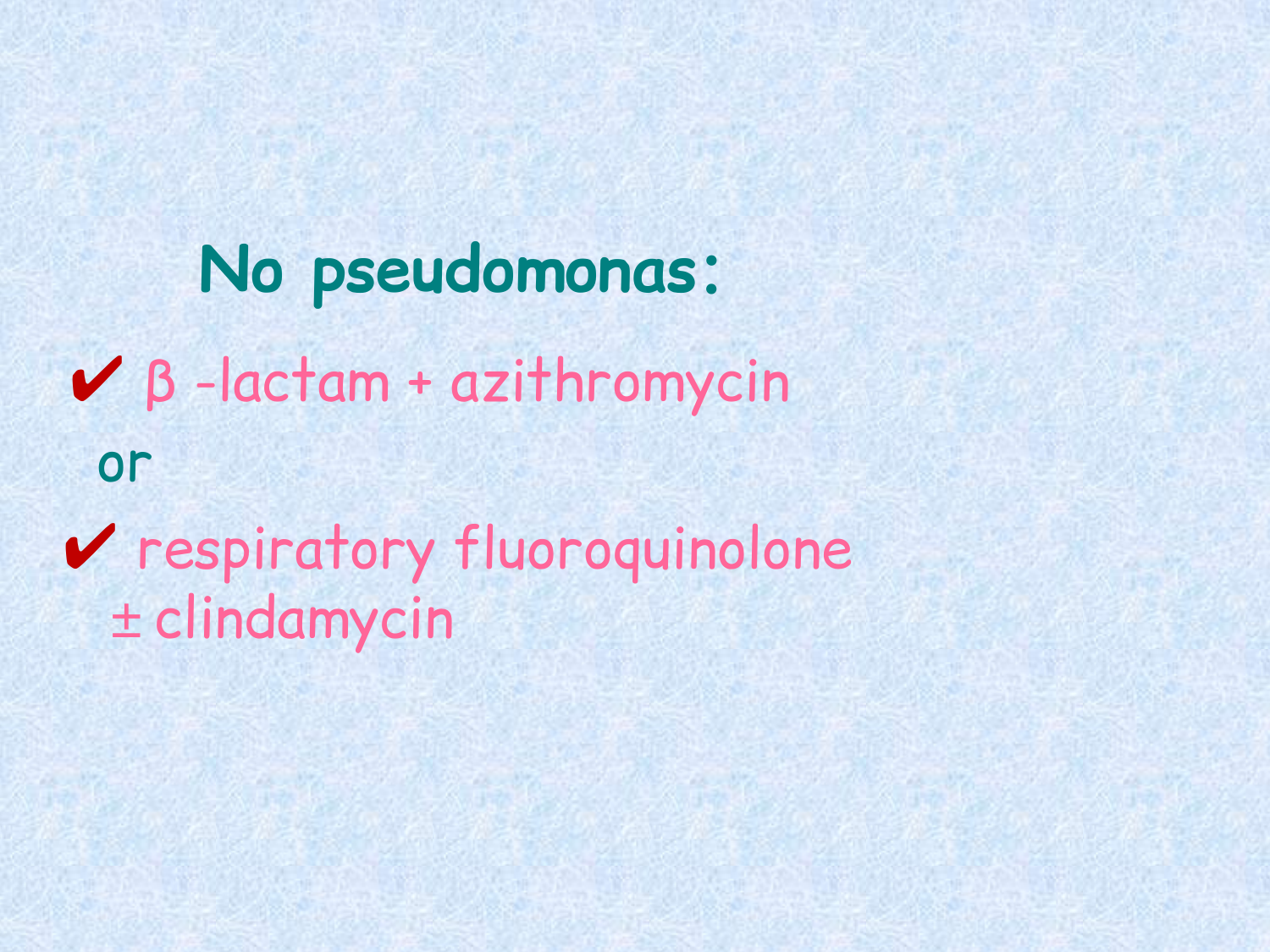

No pseudomonas:

   ✔ β -lactam + azithromycin
     or
   ✔ respiratory fluoroquinolone                           ± clindamycin

#